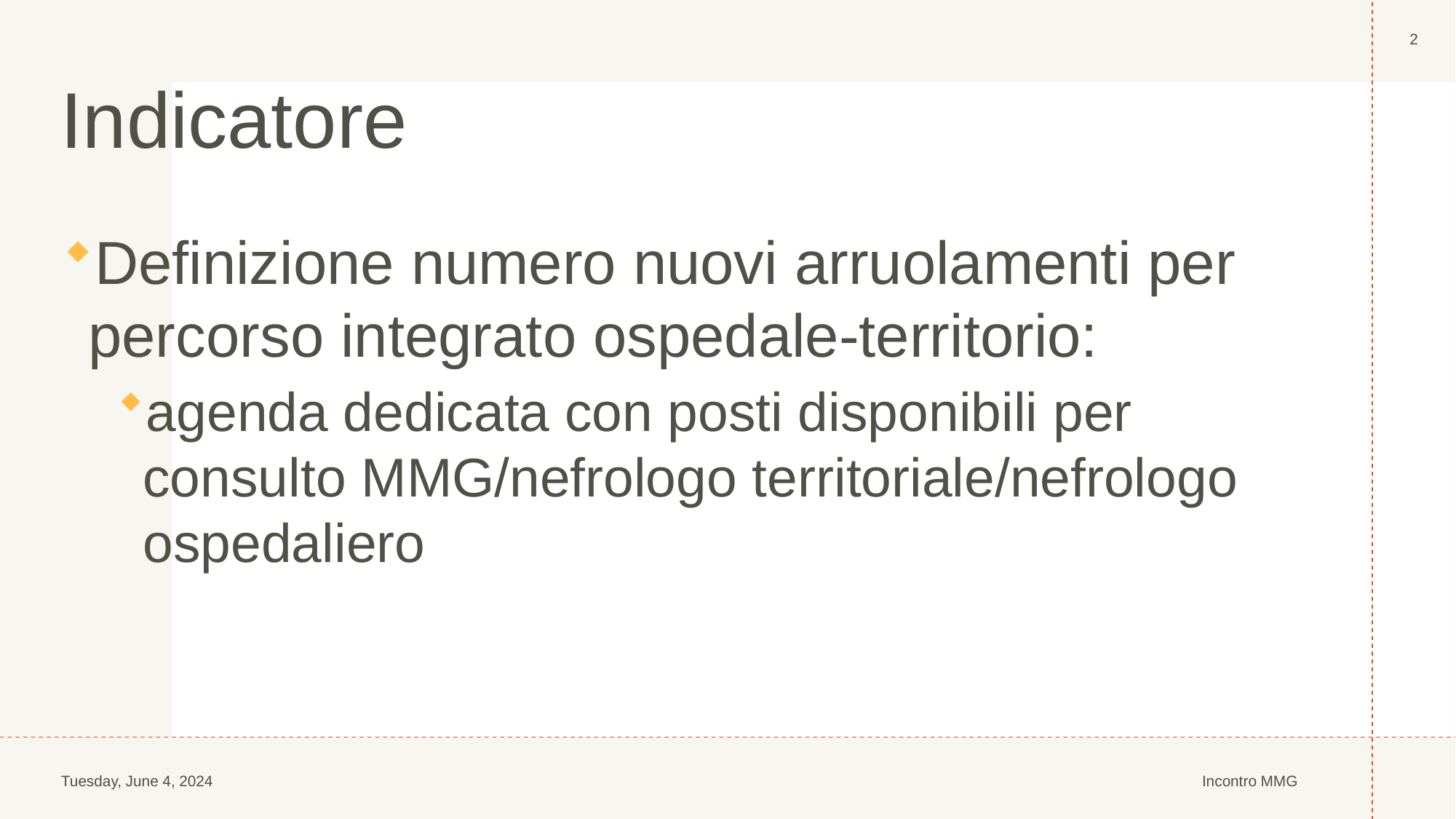

2
# Indicatore
Definizione numero nuovi arruolamenti per percorso integrato ospedale-territorio:
agenda dedicata con posti disponibili per consulto MMG/nefrologo territoriale/nefrologo ospedaliero
Tuesday, June 4, 2024
Incontro MMG